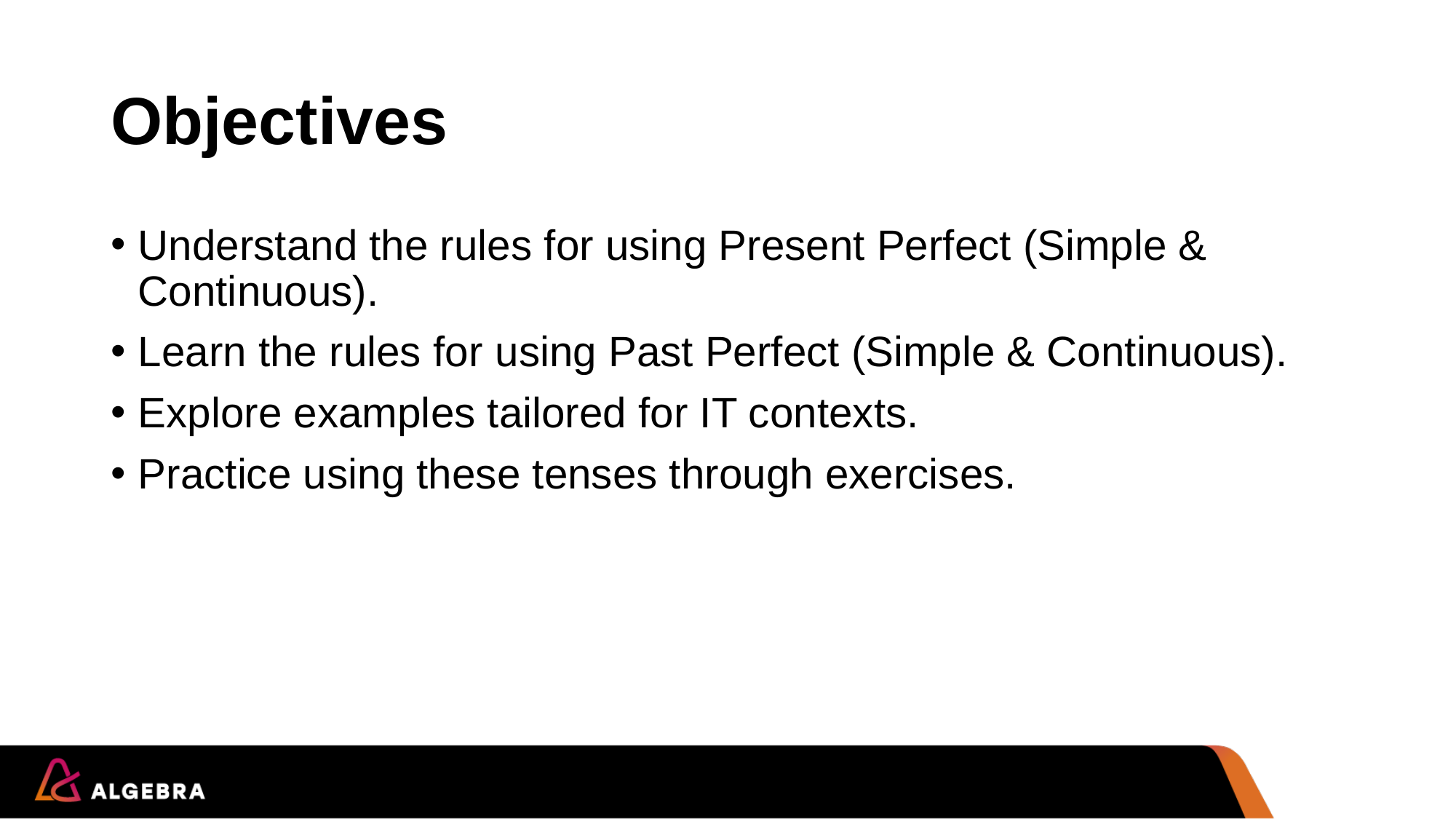

# Objectives
Understand the rules for using Present Perfect (Simple & Continuous).
Learn the rules for using Past Perfect (Simple & Continuous).
Explore examples tailored for IT contexts.
Practice using these tenses through exercises.